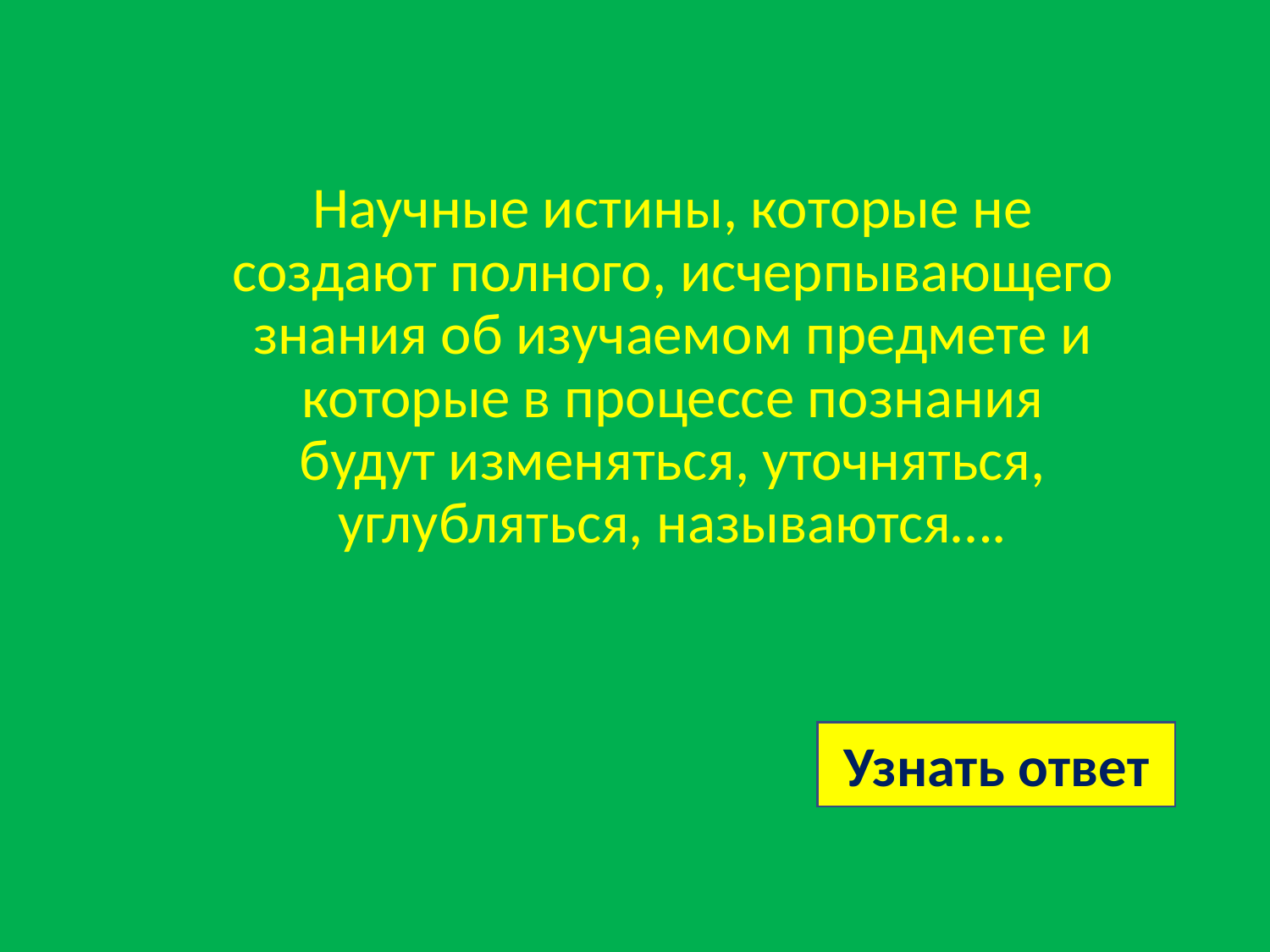

# Научные истины, которые не создают полного, исчерпы­вающего знания об изучаемом предмете и которые в про­цессе познания будут изменяться, уточняться, углублять­ся, называются….